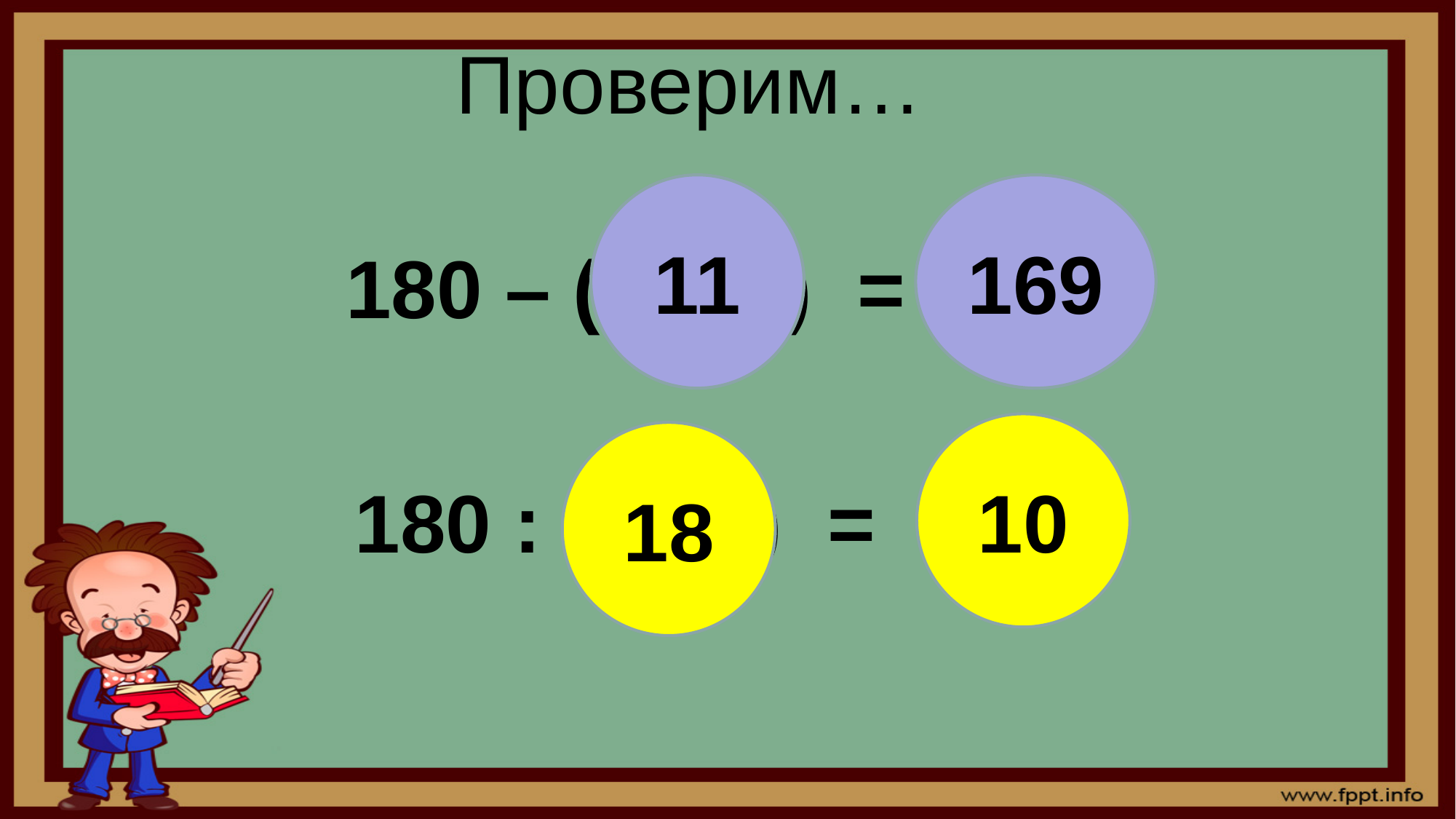

# Проверим…
11
169
180 – (9 + 2)  =
10
18
180 : (9 · 2)  =